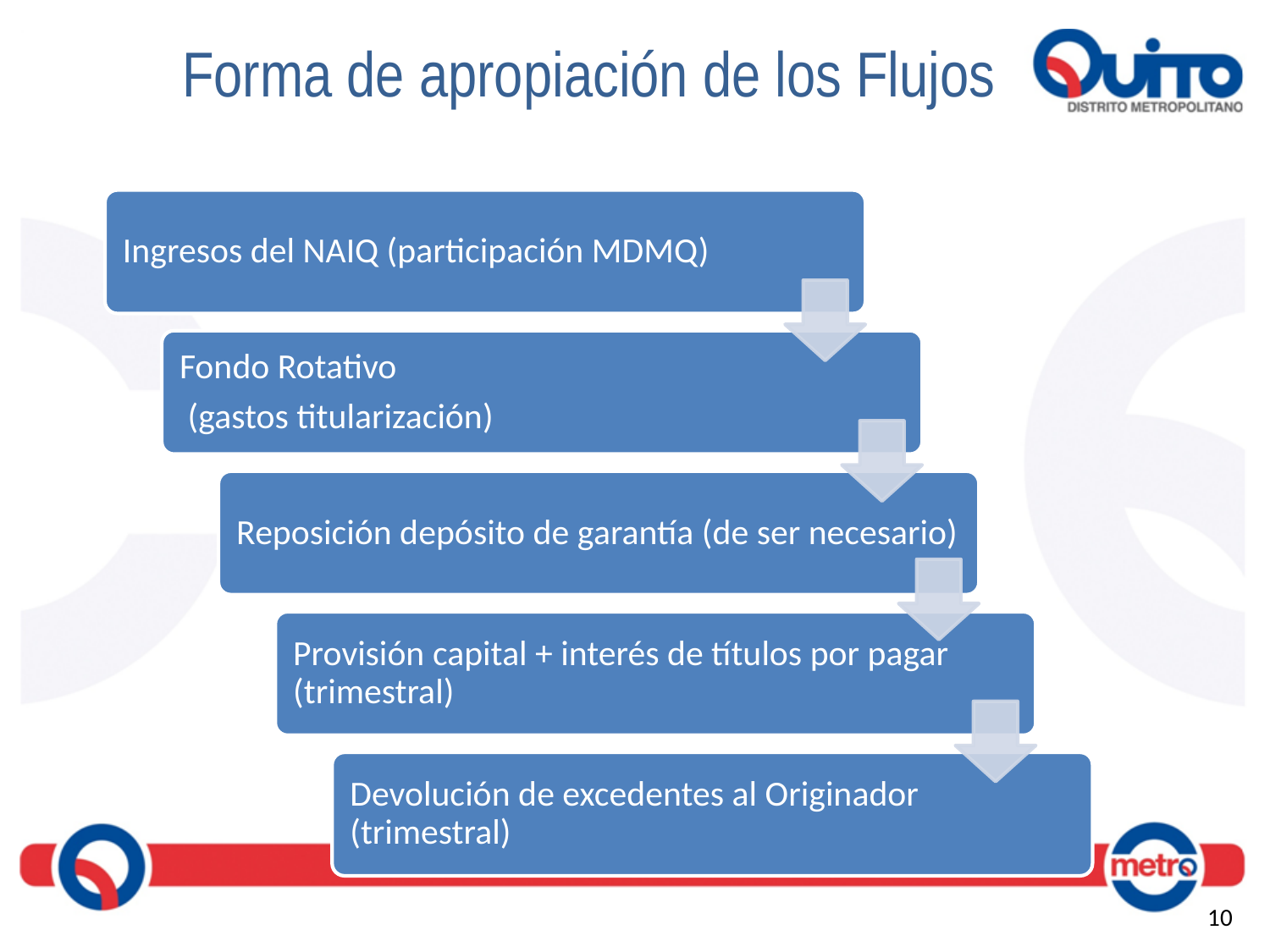

# Forma de apropiación de los Flujos
Ingresos del NAIQ (participación MDMQ)
Fondo Rotativo
 (gastos titularización)
Reposición depósito de garantía (de ser necesario)
Provisión capital + interés de títulos por pagar (trimestral)
Devolución de excedentes al Originador (trimestral)

10